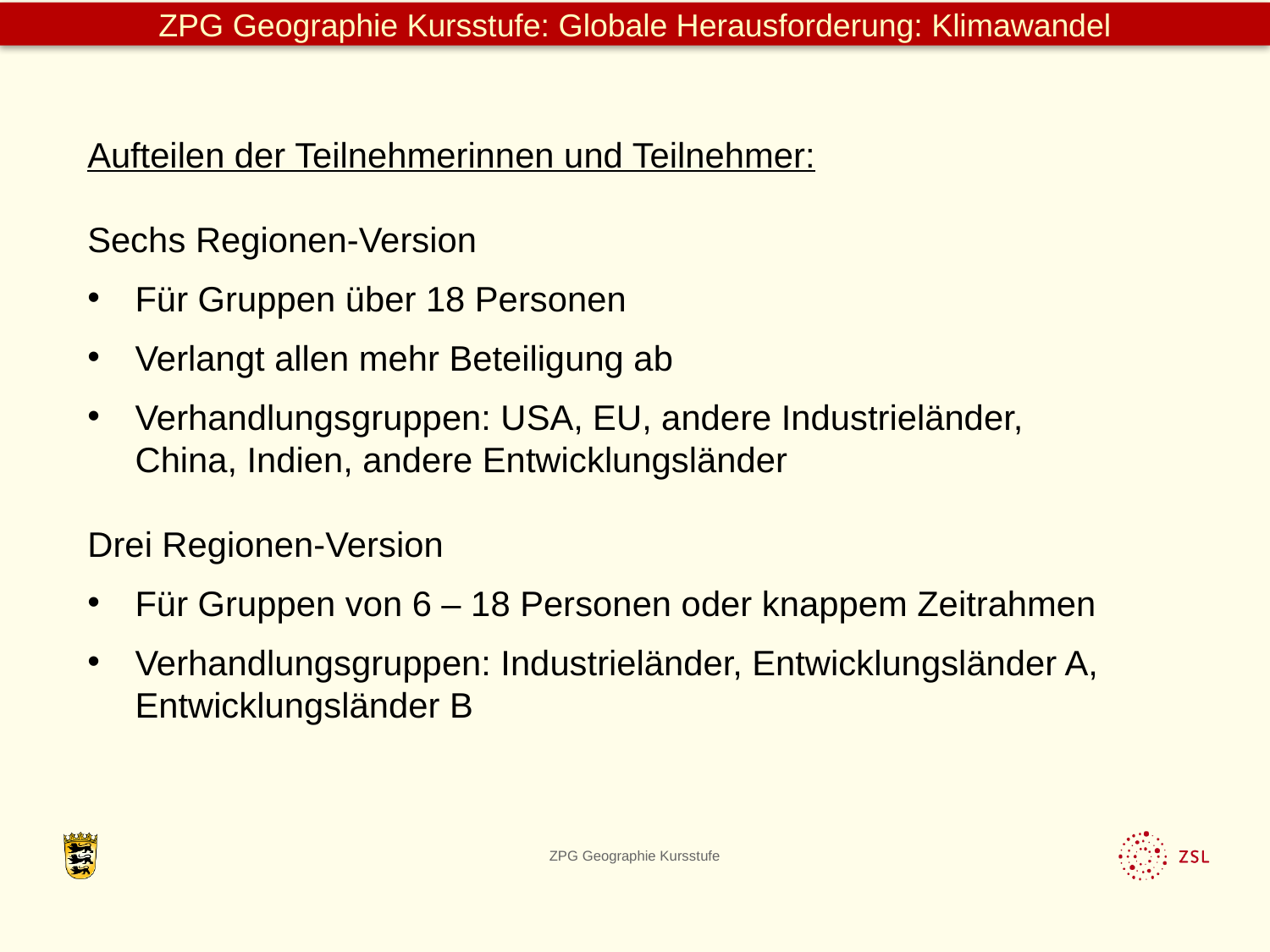

Aufteilen der Teilnehmerinnen und Teilnehmer:

Sechs Regionen-Version

Für Gruppen über 18 Personen
Verlangt allen mehr Beteiligung ab
Verhandlungsgruppen: USA, EU, andere Industrieländer,
China, Indien, andere Entwicklungsländer

Drei Regionen-Version
Für Gruppen von 6 – 18 Personen oder knappem Zeitrahmen
Verhandlungsgruppen: Industrieländer, Entwicklungsländer A, Entwicklungsländer B